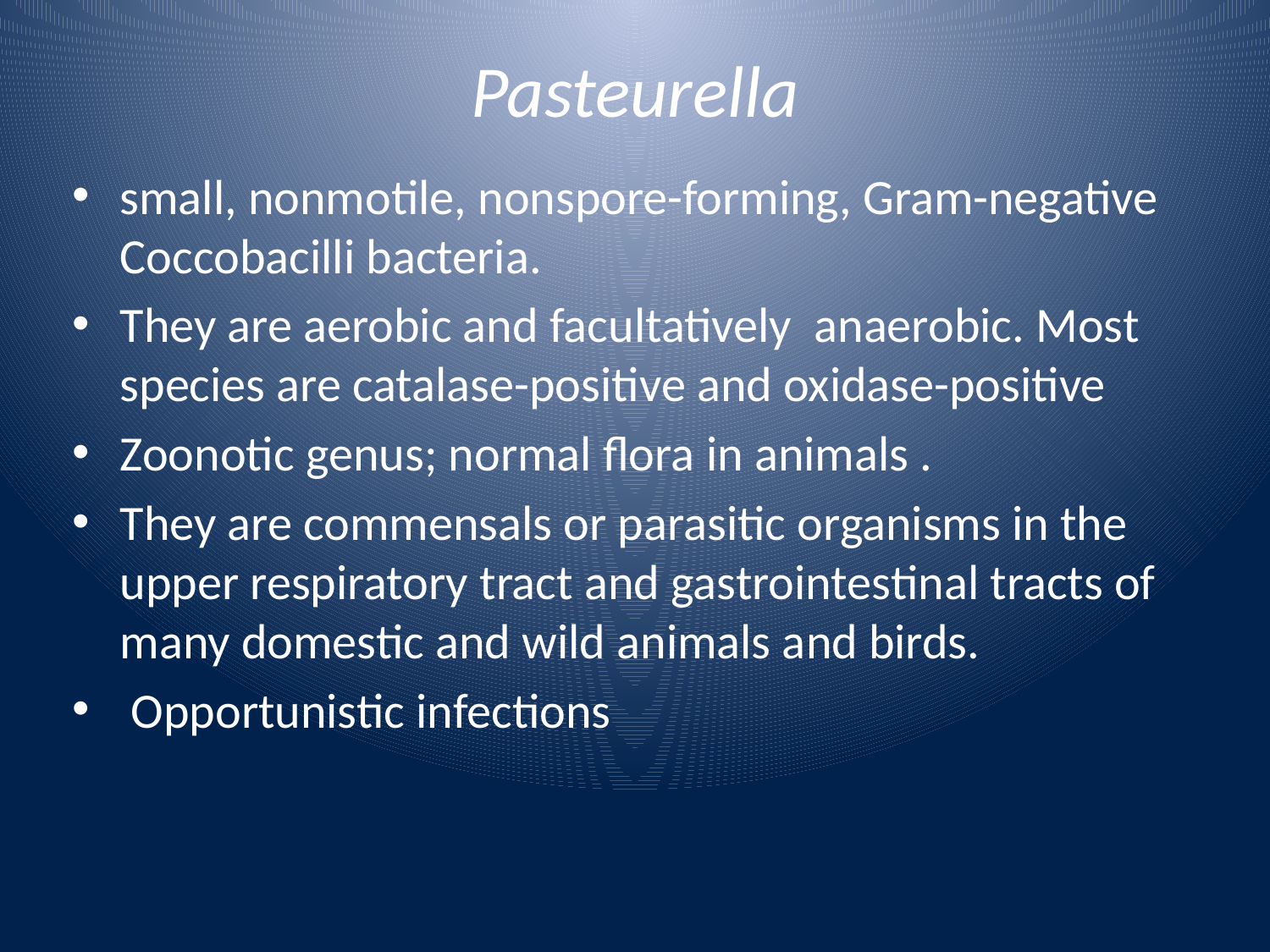

# Pasteurella
small, nonmotile, nonspore-forming, Gram-negative Coccobacilli bacteria.
They are aerobic and facultatively  anaerobic. Most species are catalase-positive and oxidase-positive
Zoonotic genus; normal flora in animals .
They are commensals or parasitic organisms in the upper respiratory tract and gastrointestinal tracts of many domestic and wild animals and birds.
 Opportunistic infections